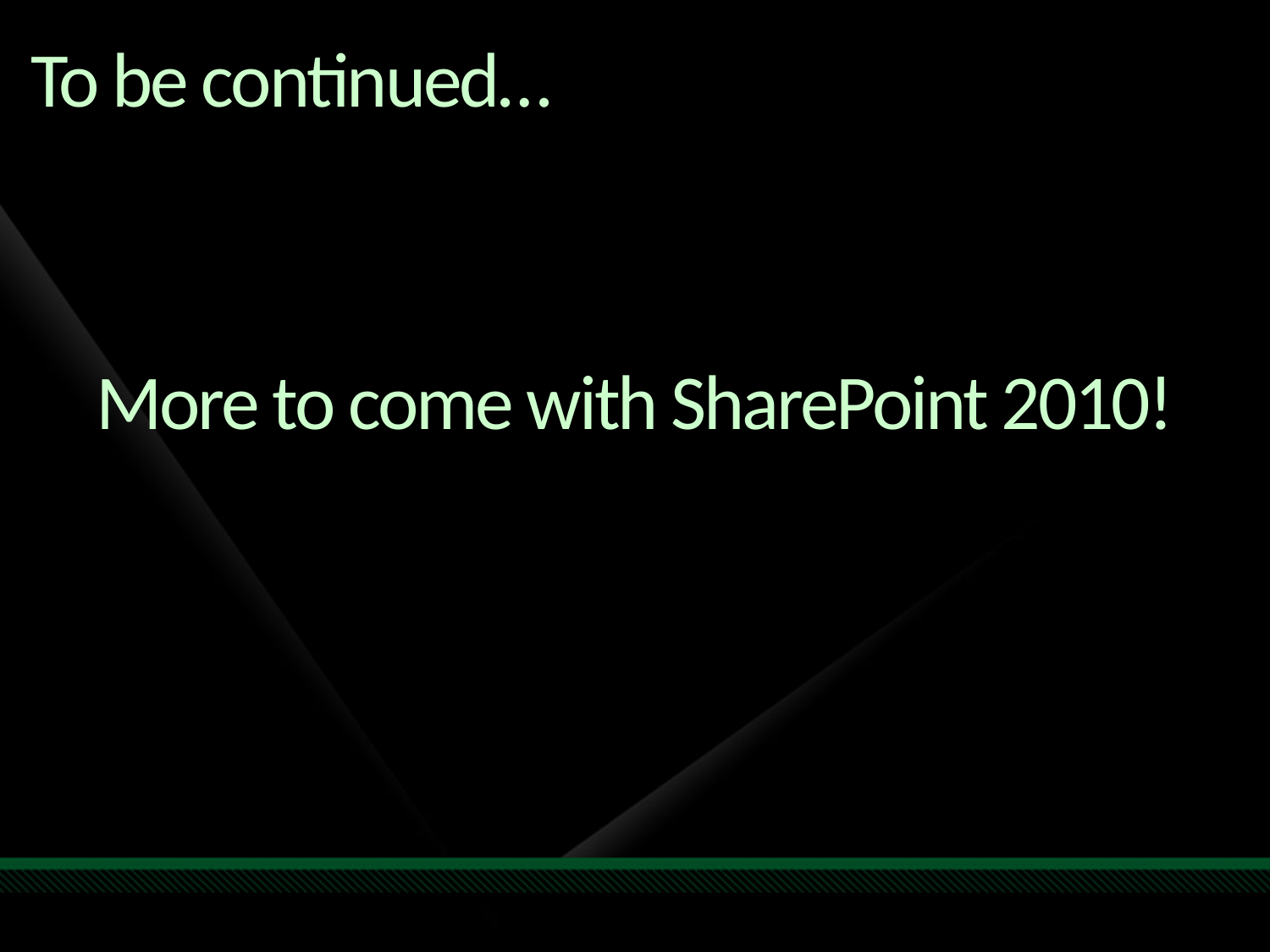

To be continued…
# More to come with SharePoint 2010!